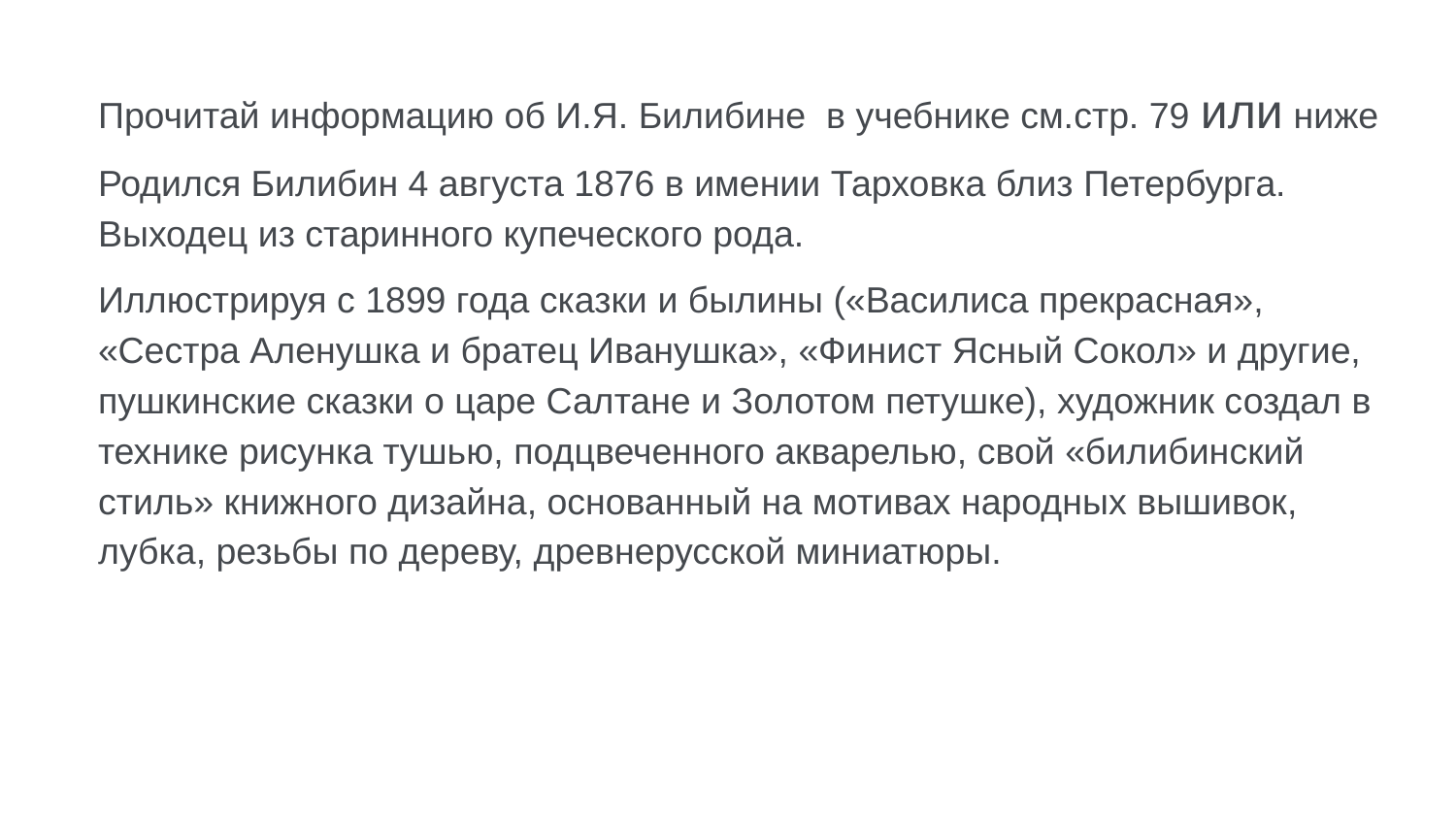

Прочитай информацию об И.Я. Билибине  в учебнике см.стр. 79 или ниже
Родился Билибин 4 августа 1876 в имении Тарховка близ Петербурга. Выходец из старинного купеческого рода.
Иллюстрируя с 1899 года сказки и былины («Василиса прекрасная», «Сестра Аленушка и братец Иванушка», «Финист Ясный Сокол» и другие, пушкинские сказки о царе Салтане и Золотом петушке), художник создал в технике рисунка тушью, подцвеченного акварелью, свой «билибинский стиль» книжного дизайна, основанный на мотивах народных вышивок, лубка, резьбы по дереву, древнерусской миниатюры.